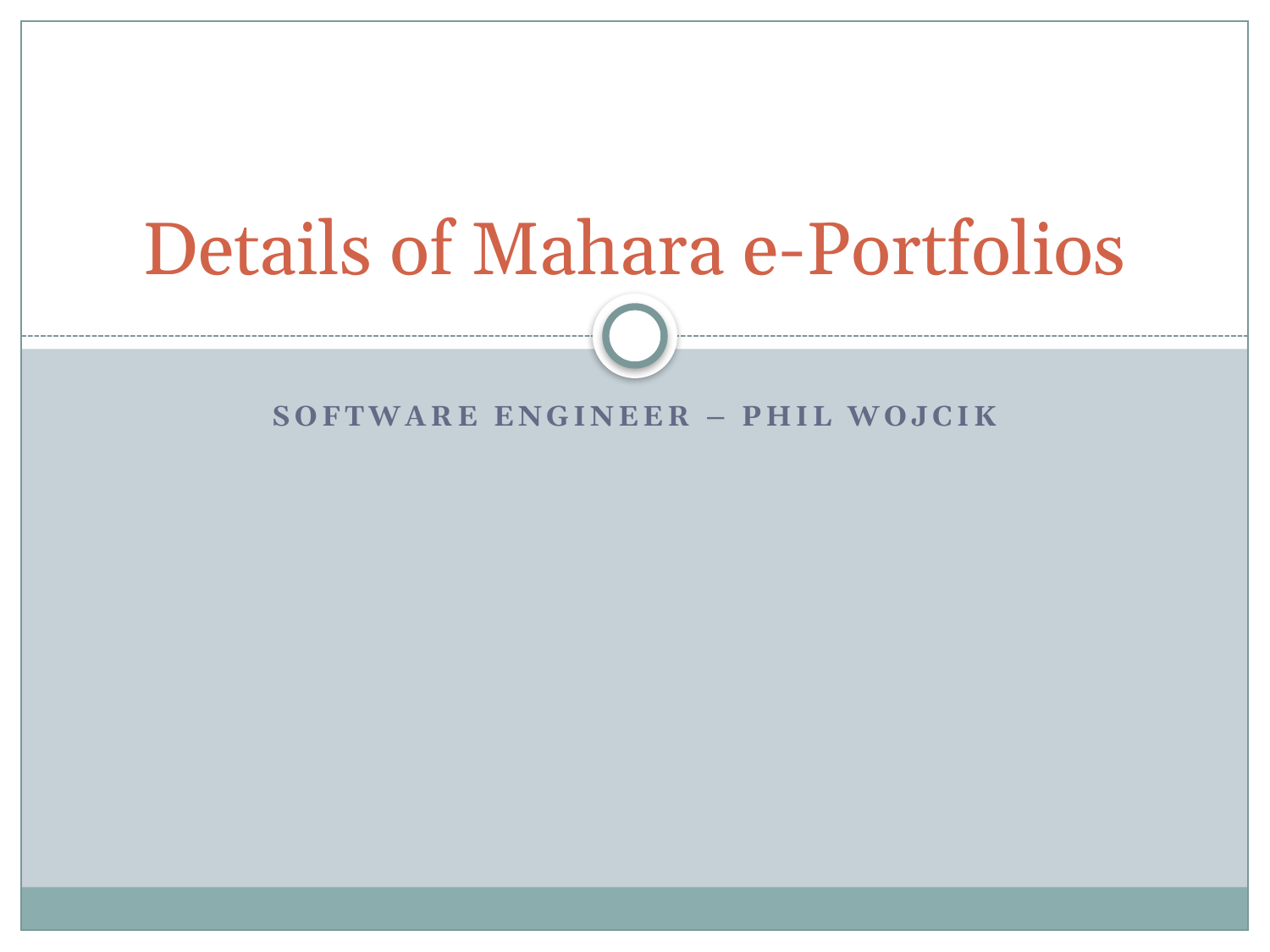

# Details of Mahara e-Portfolios
Software Engineer – Phil Wojcik